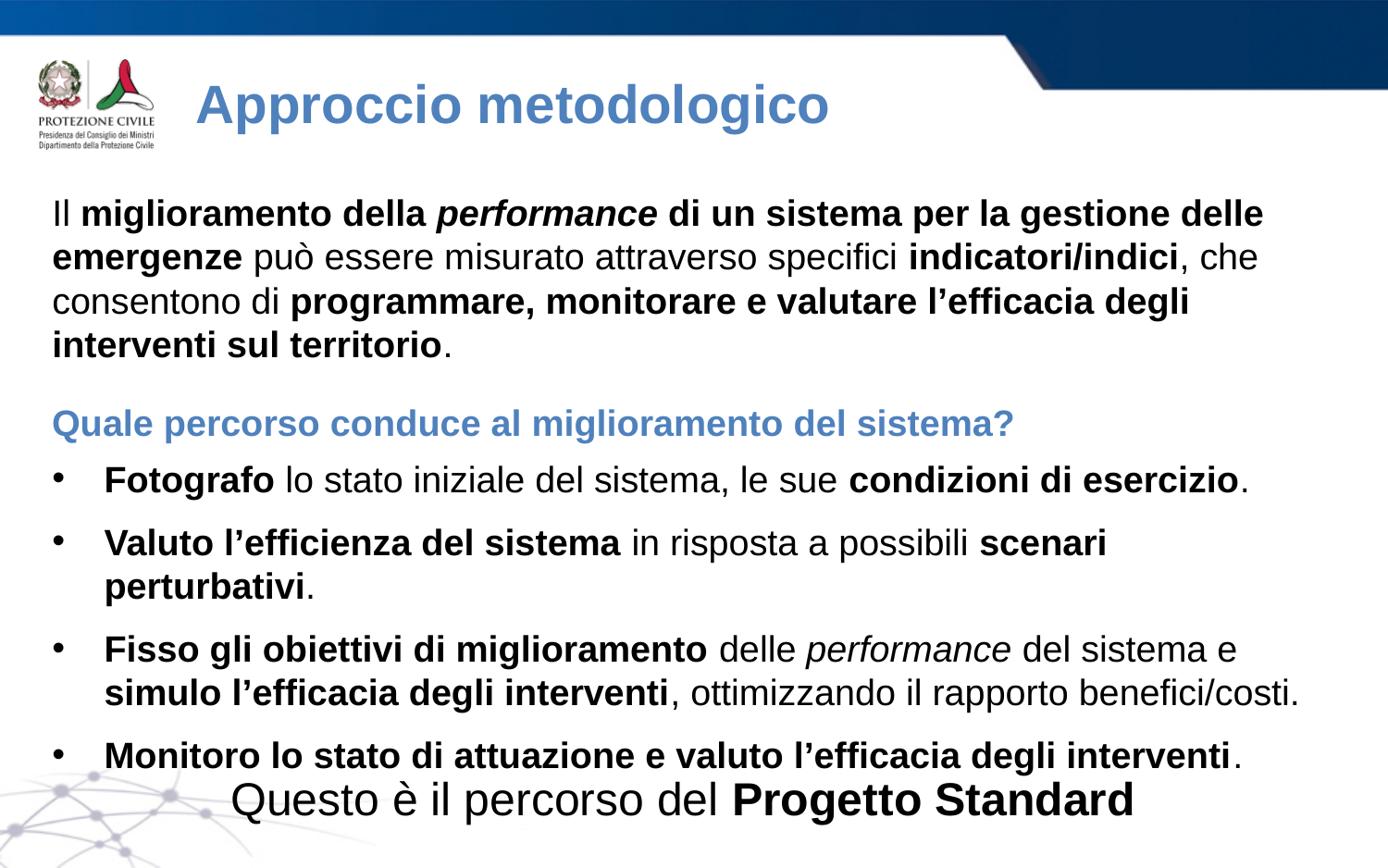

# Approccio metodologico
Il miglioramento della performance di un sistema per la gestione delle emergenze può essere misurato attraverso specifici indicatori/indici, che consentono di programmare, monitorare e valutare l’efficacia degli interventi sul territorio.
Quale percorso conduce al miglioramento del sistema?
Fotografo lo stato iniziale del sistema, le sue condizioni di esercizio.
Valuto l’efficienza del sistema in risposta a possibili scenari perturbativi.
Fisso gli obiettivi di miglioramento delle performance del sistema e simulo l’efficacia degli interventi, ottimizzando il rapporto benefici/costi.
Monitoro lo stato di attuazione e valuto l’efficacia degli interventi.

Questo è il percorso del Progetto Standard